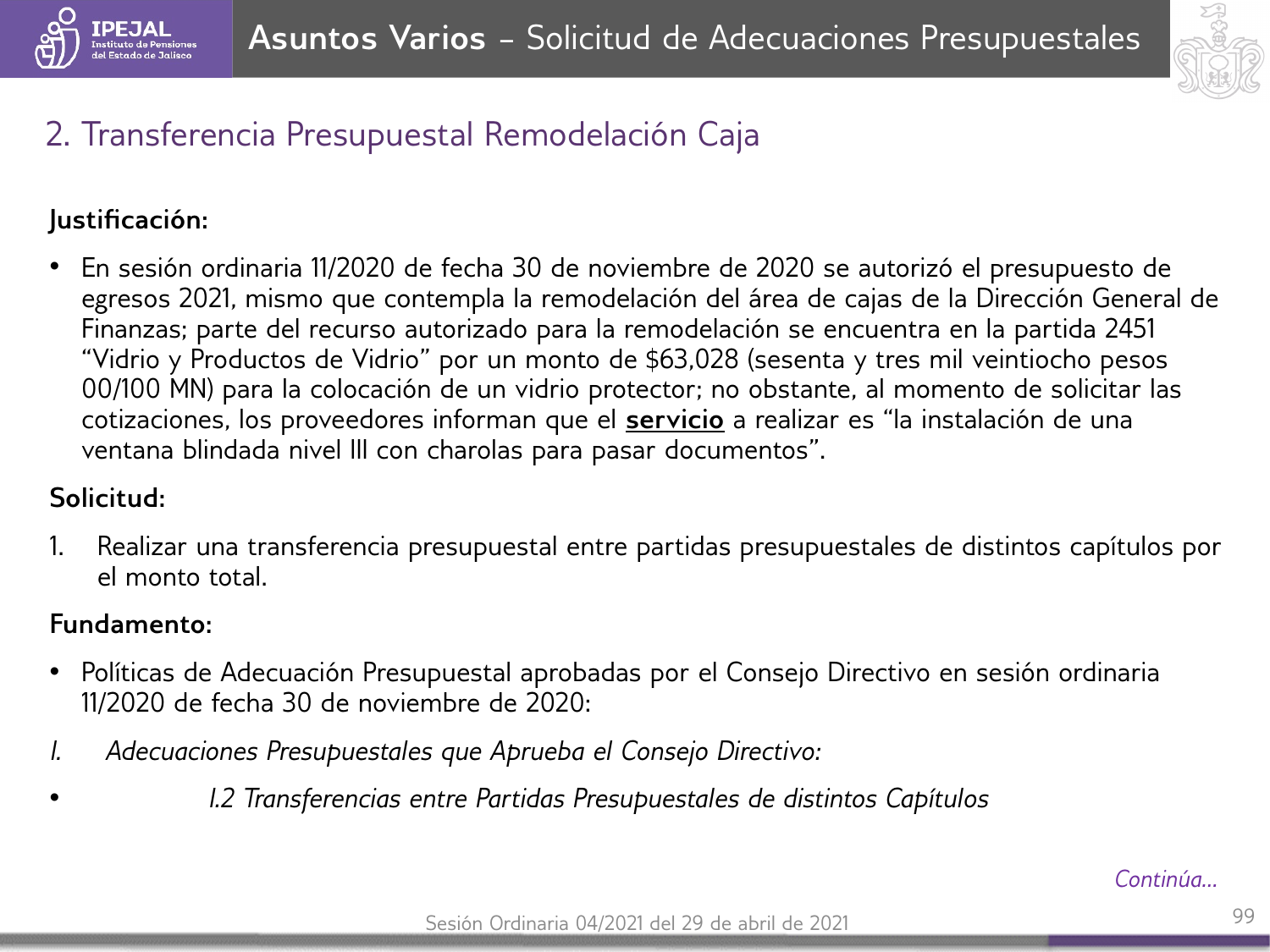

# Asuntos Varios – Solicitud de Adecuaciones Presupuestales
2. Transferencia Presupuestal Remodelación Caja
Justificación:
En sesión ordinaria 11/2020 de fecha 30 de noviembre de 2020 se autorizó el presupuesto de egresos 2021, mismo que contempla la remodelación del área de cajas de la Dirección General de Finanzas; parte del recurso autorizado para la remodelación se encuentra en la partida 2451 “Vidrio y Productos de Vidrio” por un monto de $63,028 (sesenta y tres mil veintiocho pesos 00/100 MN) para la colocación de un vidrio protector; no obstante, al momento de solicitar las cotizaciones, los proveedores informan que el servicio a realizar es “la instalación de una ventana blindada nivel III con charolas para pasar documentos”.
Solicitud:
Realizar una transferencia presupuestal entre partidas presupuestales de distintos capítulos por el monto total.
Fundamento:
Políticas de Adecuación Presupuestal aprobadas por el Consejo Directivo en sesión ordinaria 11/2020 de fecha 30 de noviembre de 2020:
Adecuaciones Presupuestales que Aprueba el Consejo Directivo:
	I.2 Transferencias entre Partidas Presupuestales de distintos Capítulos
Continúa…
99
Sesión Ordinaria 04/2021 del 29 de abril de 2021